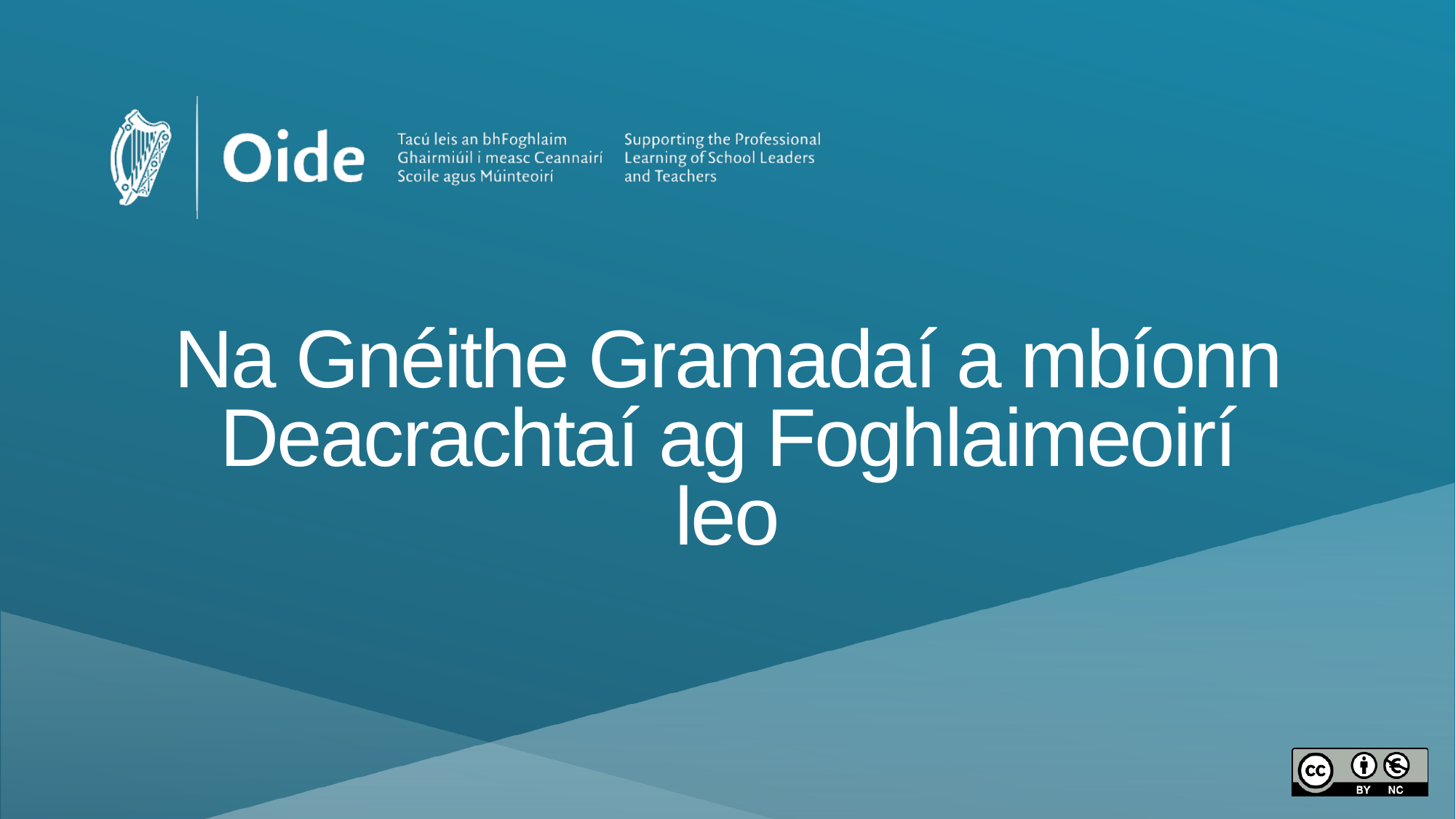

# Na Gnéithe Gramadaí a mbíonn Deacrachtaí ag Foghlaimeoirí leo